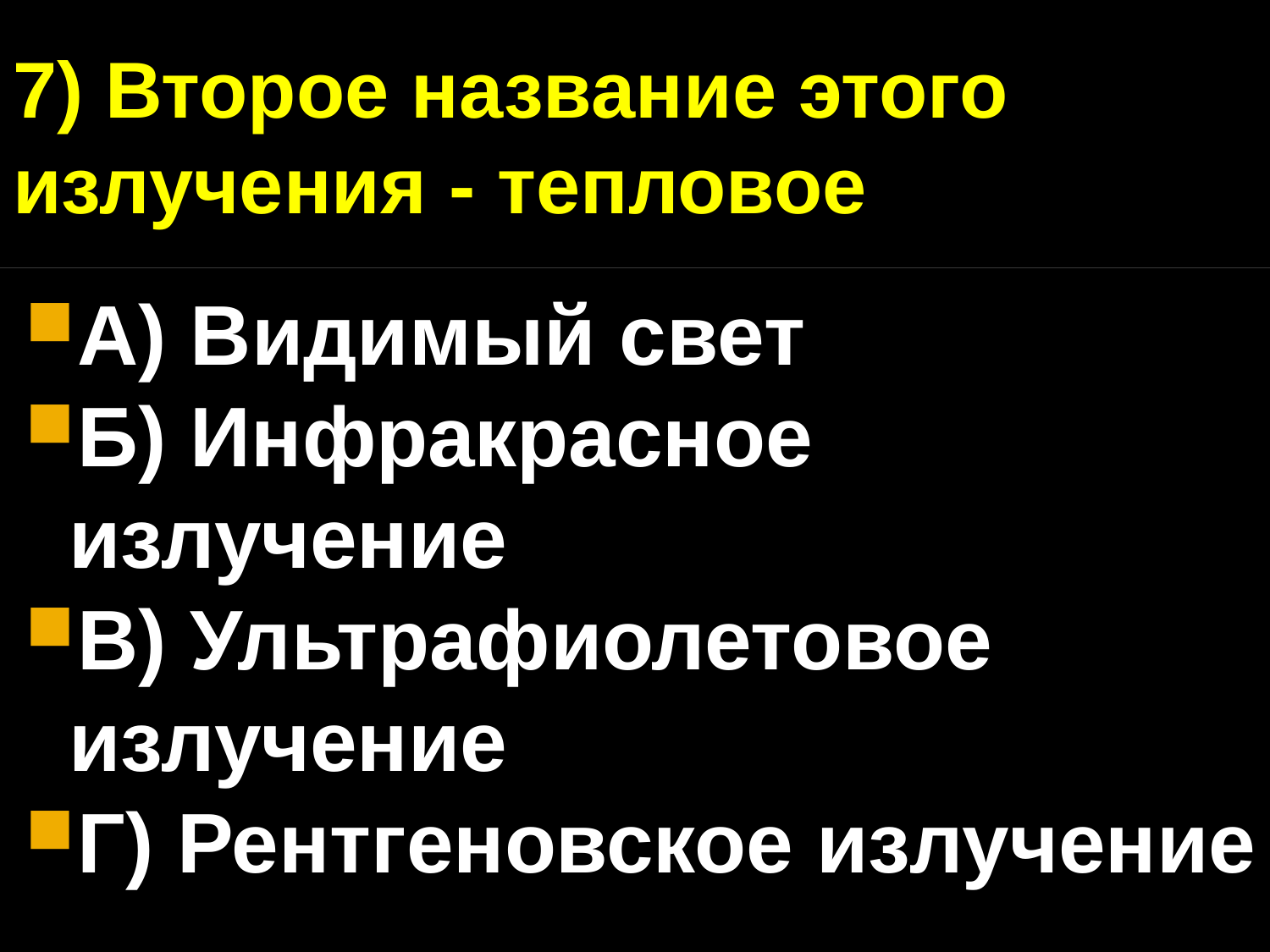

# 7) Второе название этого излучения - тепловое
А) Видимый свет
Б) Инфракрасное излучение
В) Ультрафиолетовое излучение
Г) Рентгеновское излучение